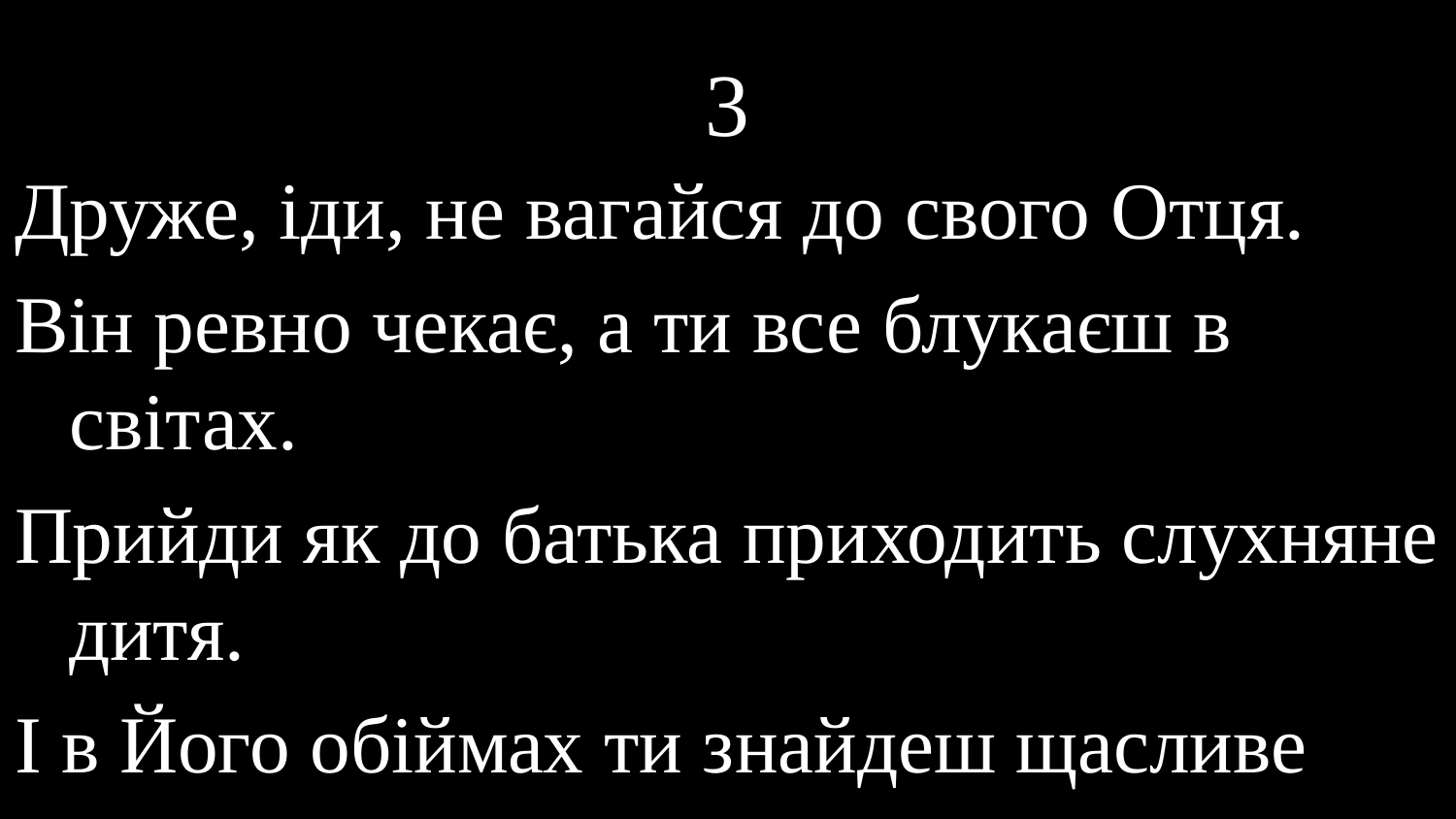

# 3
Друже, іди, не вагайся до свого Отця.
Він ревно чекає, а ти все блукаєш в світах.
Прийди як до батька приходить слухняне дитя.
І в Його обіймах ти знайдеш щасливе життя.